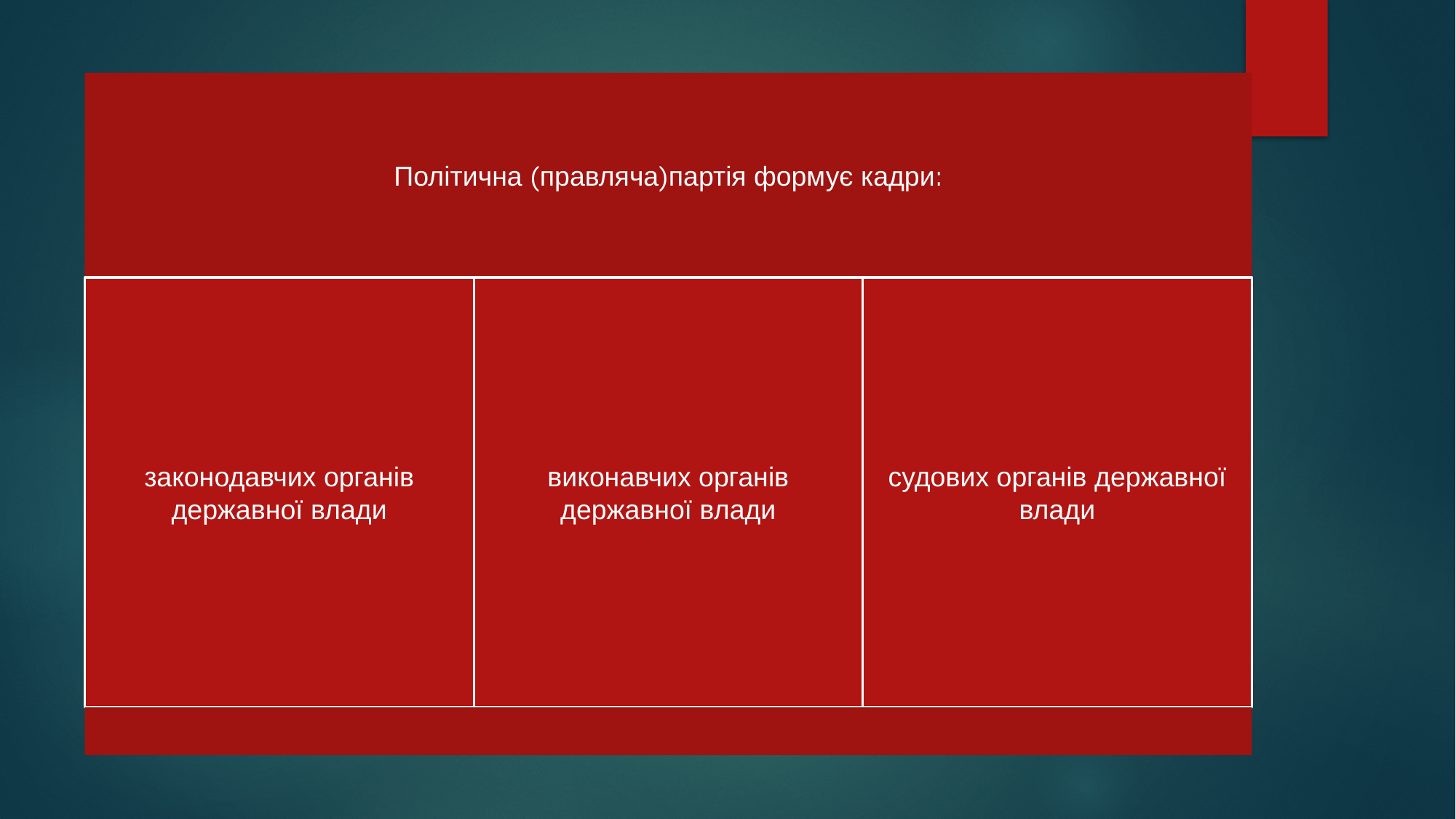

Політична (правляча)партія формує кадри:
законодавчих органів державної влади
виконавчих органів державної влади
судових органів державної влади